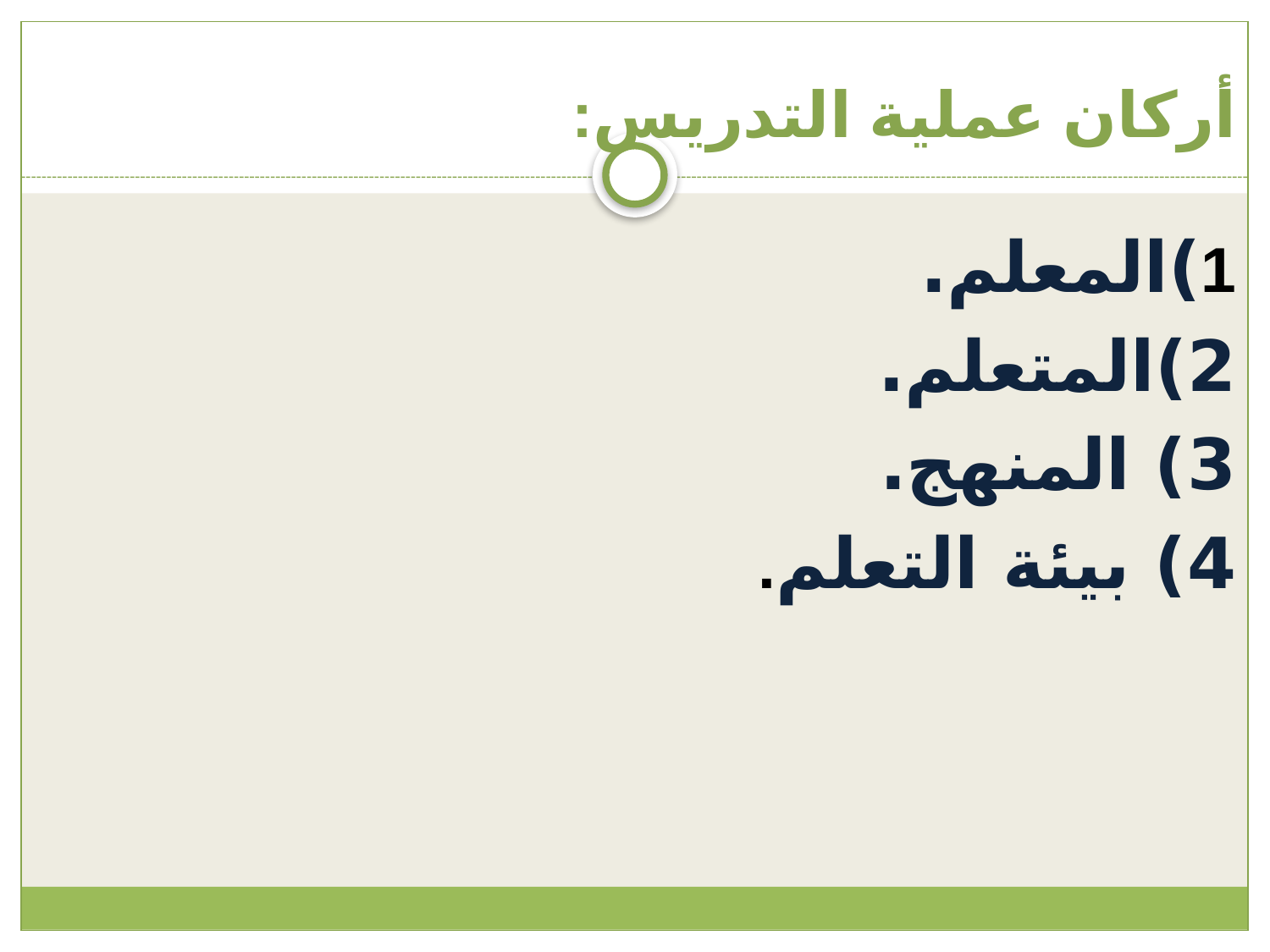

# أركان عملية التدريس:
1)المعلم.
2)المتعلم.
3) المنهج.
4) بيئة التعلم.